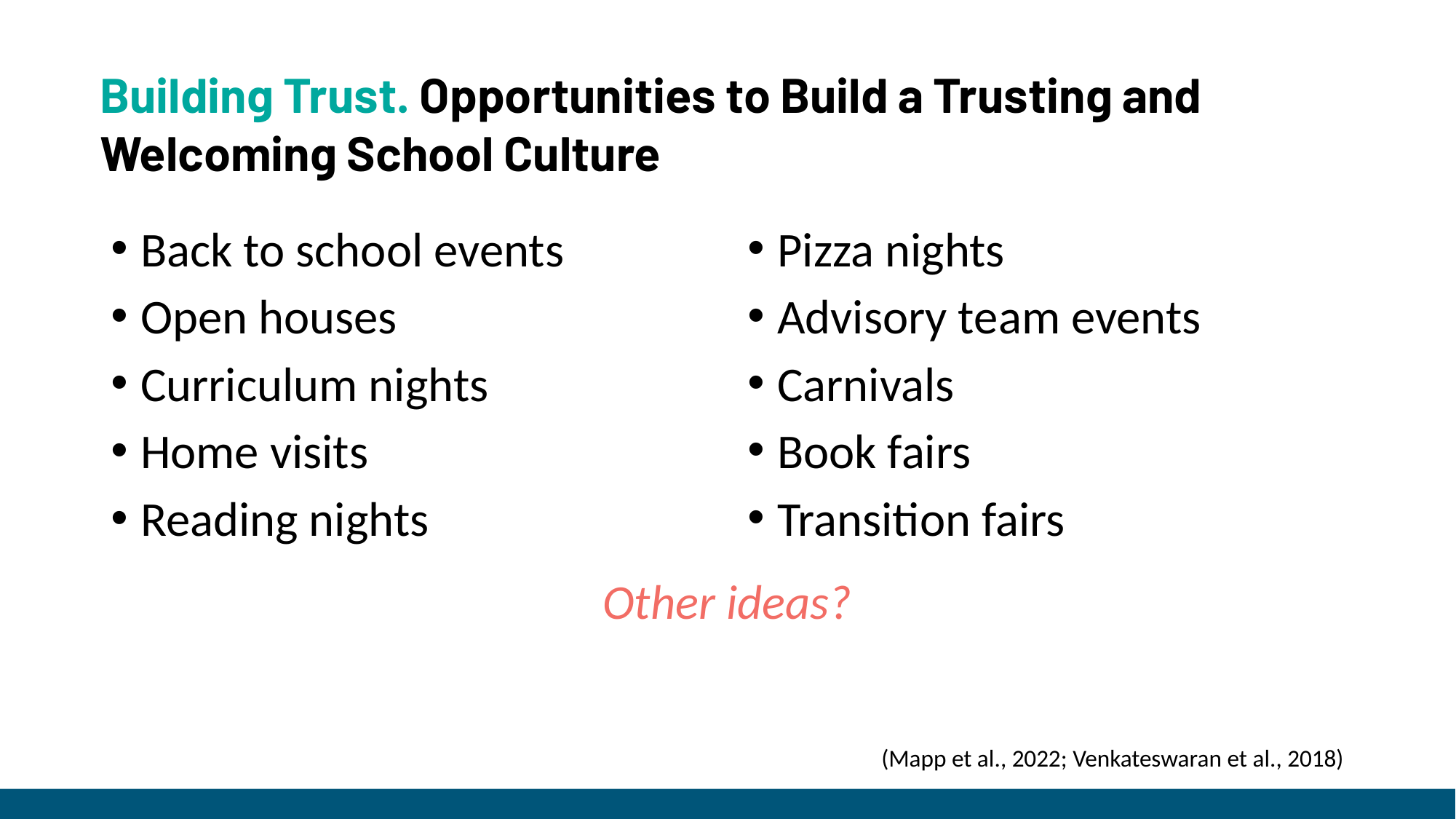

# Building Trust. Opportunities to Build a Trusting and Welcoming School Culture
Back to school events
Open houses
Curriculum nights
Home visits
Reading nights
Pizza nights
Advisory team events
Carnivals
Book fairs
Transition fairs

Other ideas?
(Mapp et al., 2022; Venkateswaran et al., 2018)